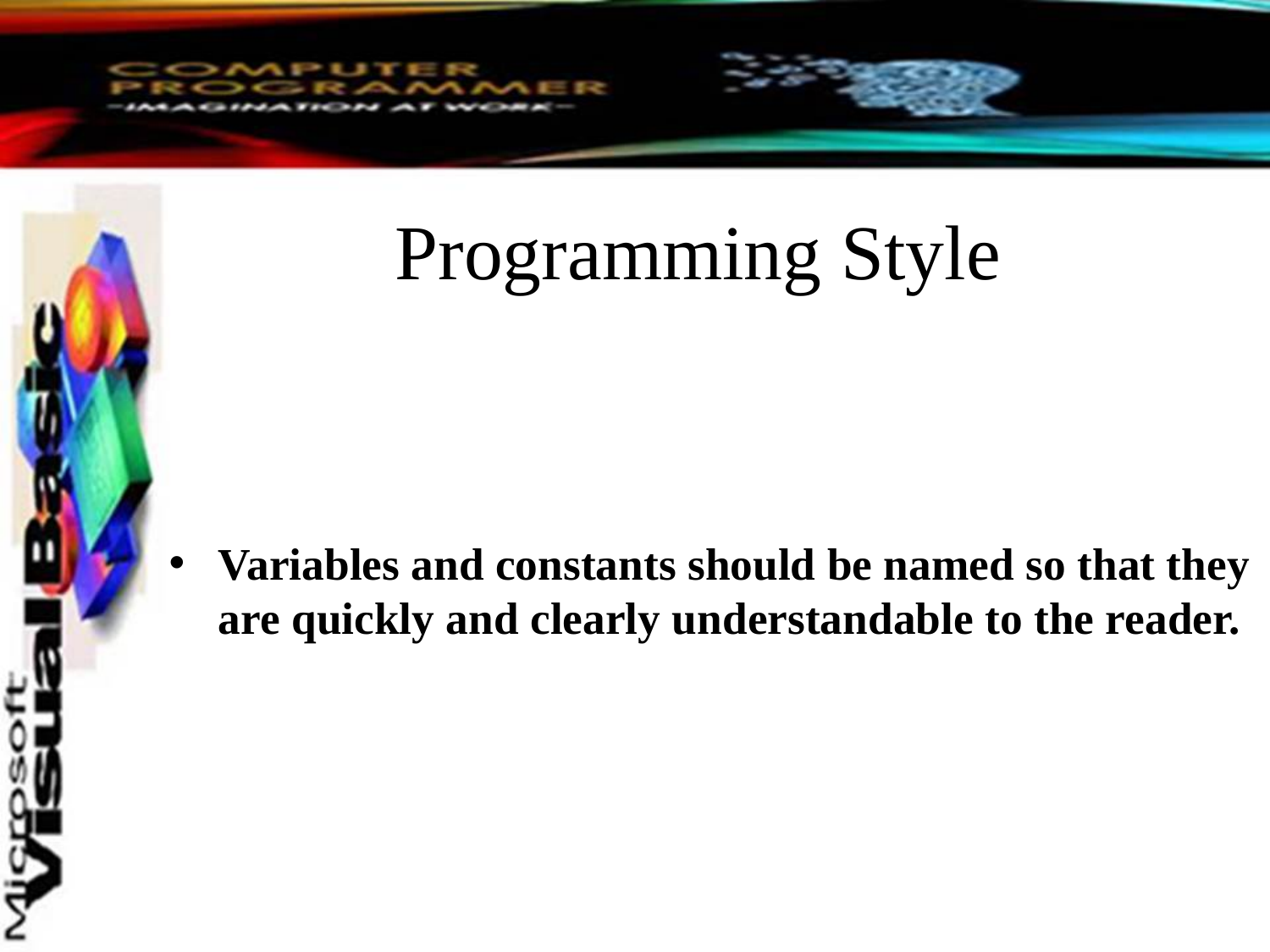

# Programming Style
Variables and constants should be named so that they are quickly and clearly understandable to the reader.